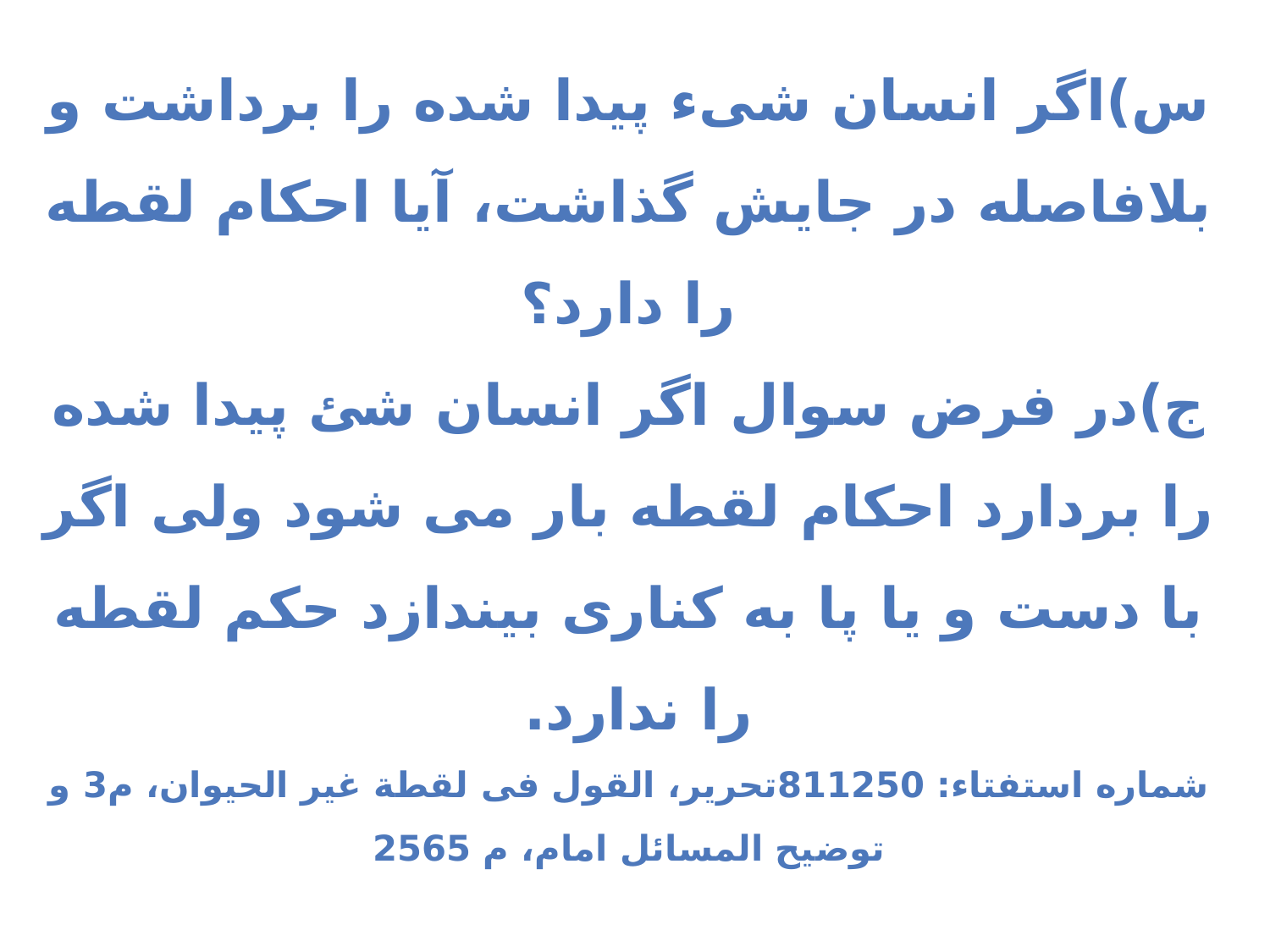

# س)اگر انسان شیء پیدا شده را برداشت و بلافاصله در جایش گذاشت، آیا احکام لقطه را دارد؟ ج)در فرض سوال اگر انسان شئ پیدا شده را بردارد احکام لقطه بار می شود ولی اگر با دست و یا پا به کناری بیندازد حکم لقطه را ندارد. شماره استفتاء: 811250تحریر، القول فی لقطة غیر الحیوان، م3 و توضیح المسائل امام، م 2565